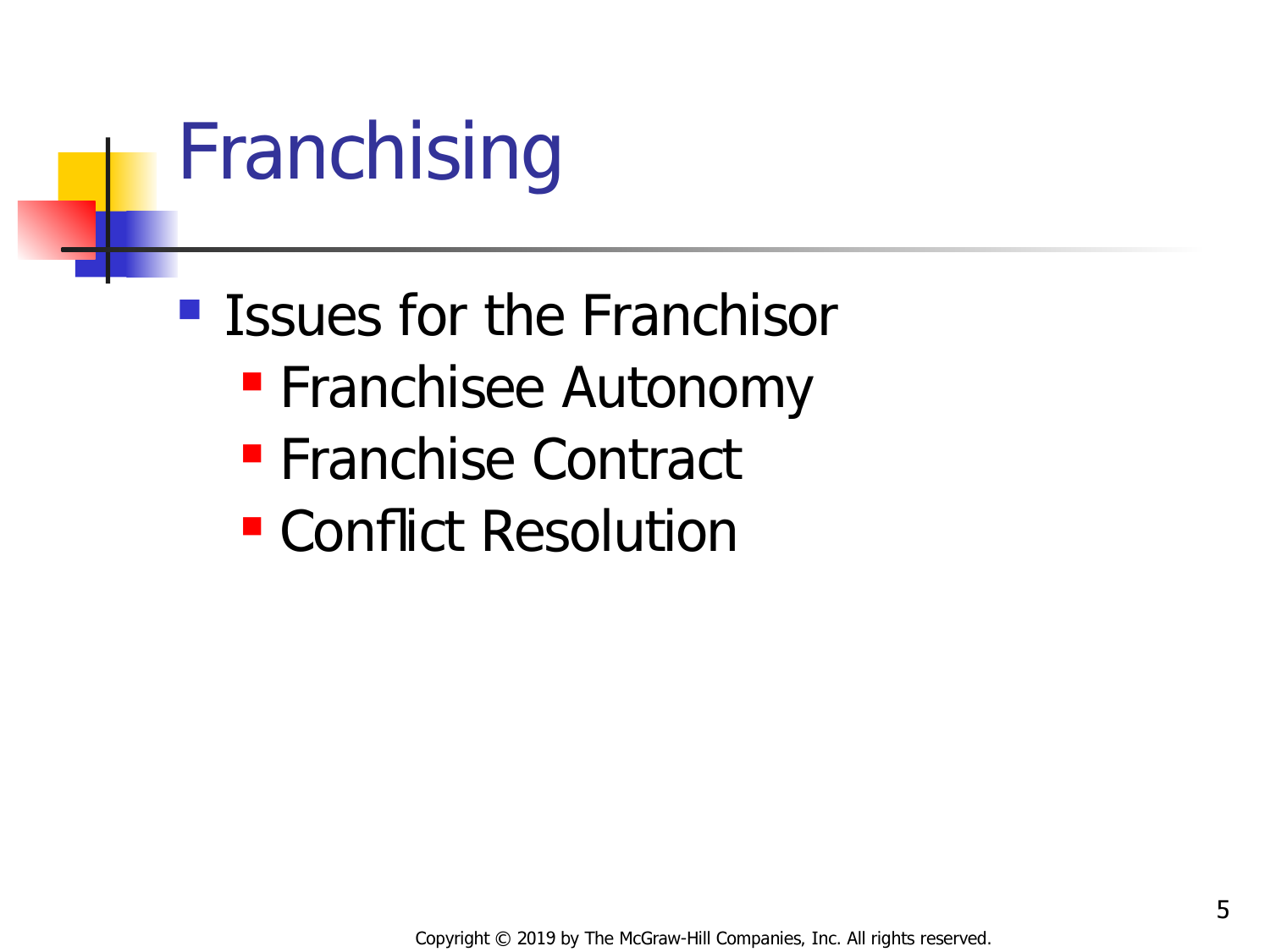

# Franchising
Issues for the Franchisor
Franchisee Autonomy
Franchise Contract
Conflict Resolution
5
Copyright © 2019 by The McGraw-Hill Companies, Inc. All rights reserved.